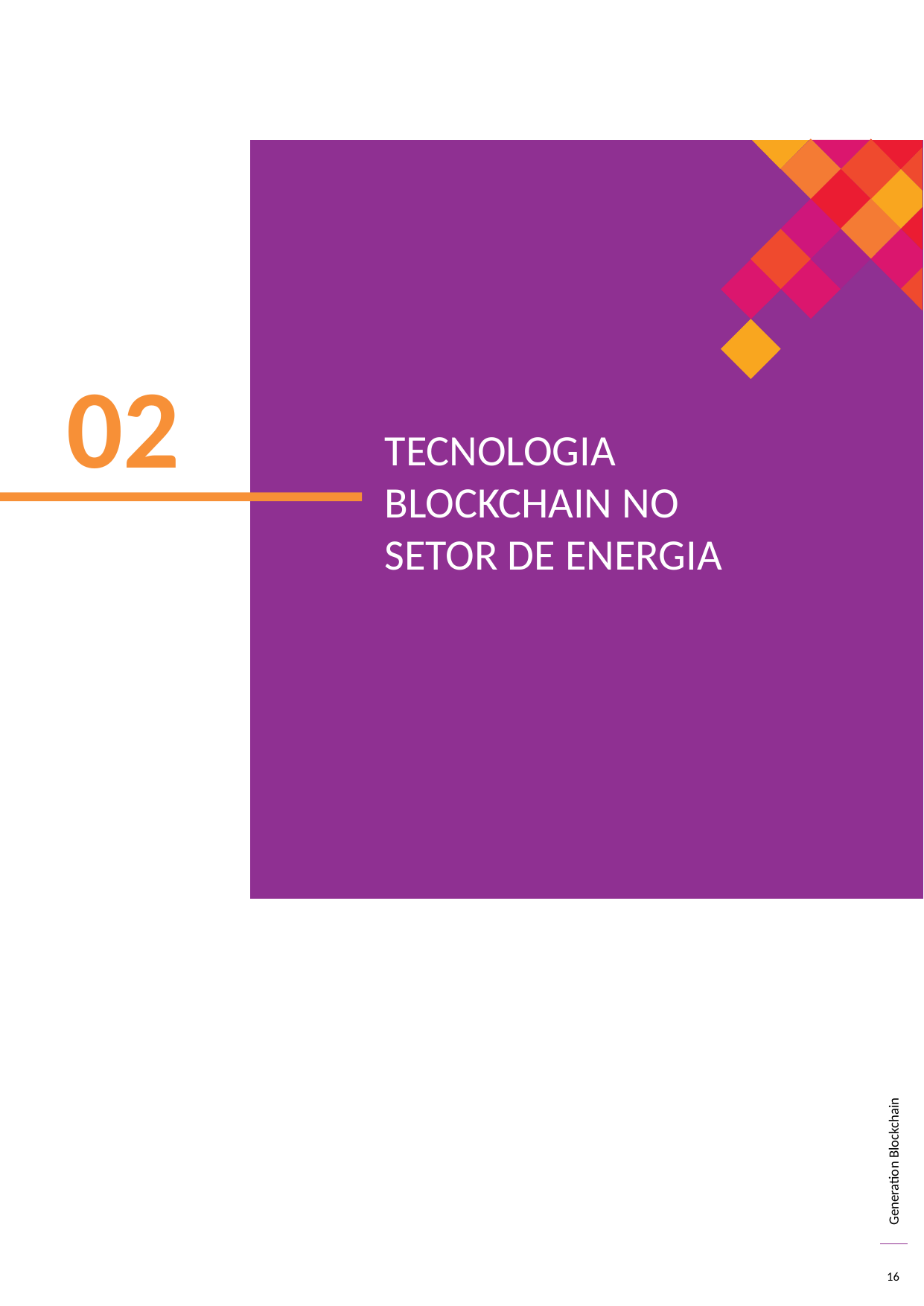

02
TECNOLOGIA BLOCKCHAIN NO SETOR DE ENERGIA
16